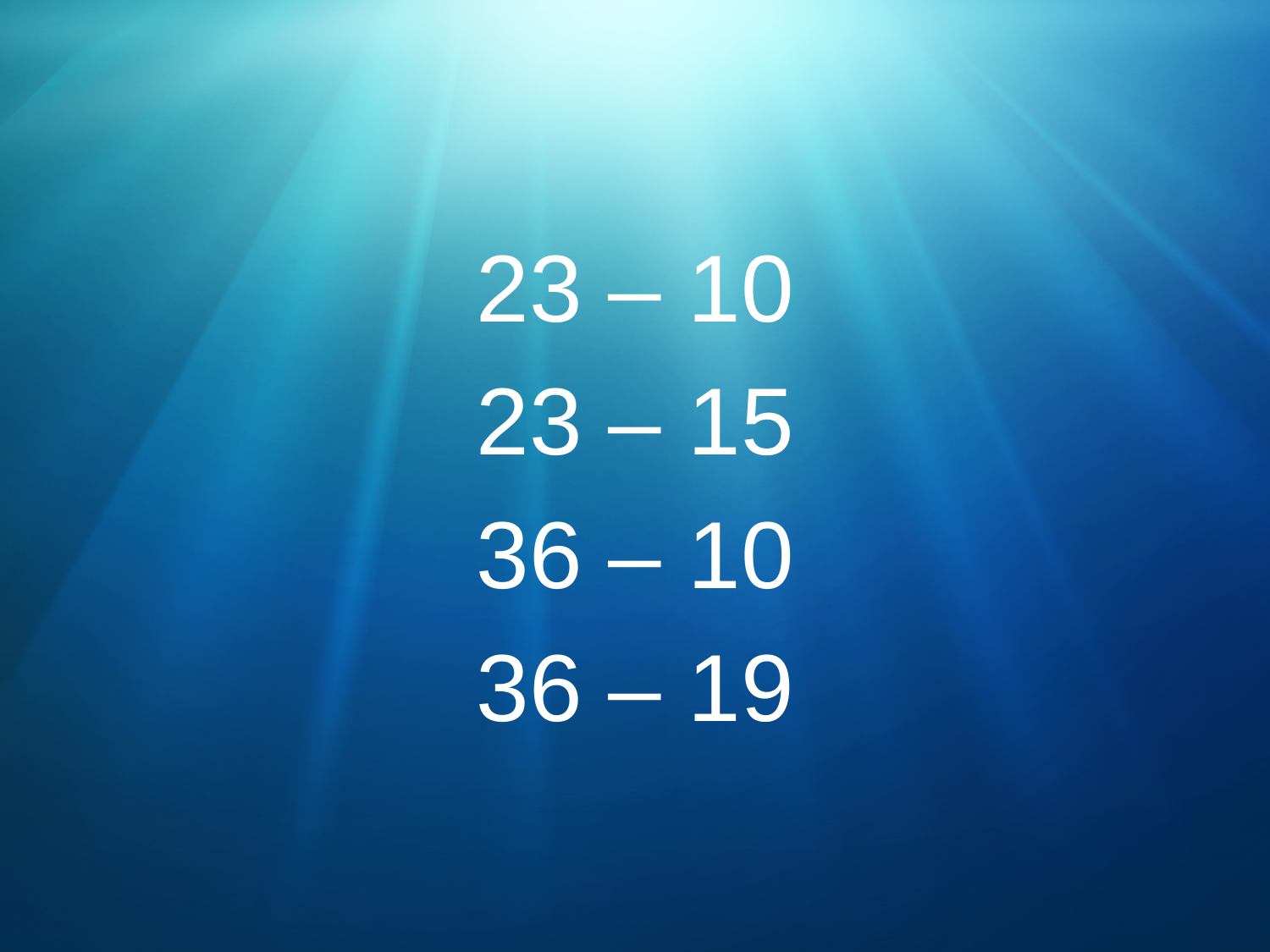

23 – 10
23 – 15
36 – 10
36 – 19